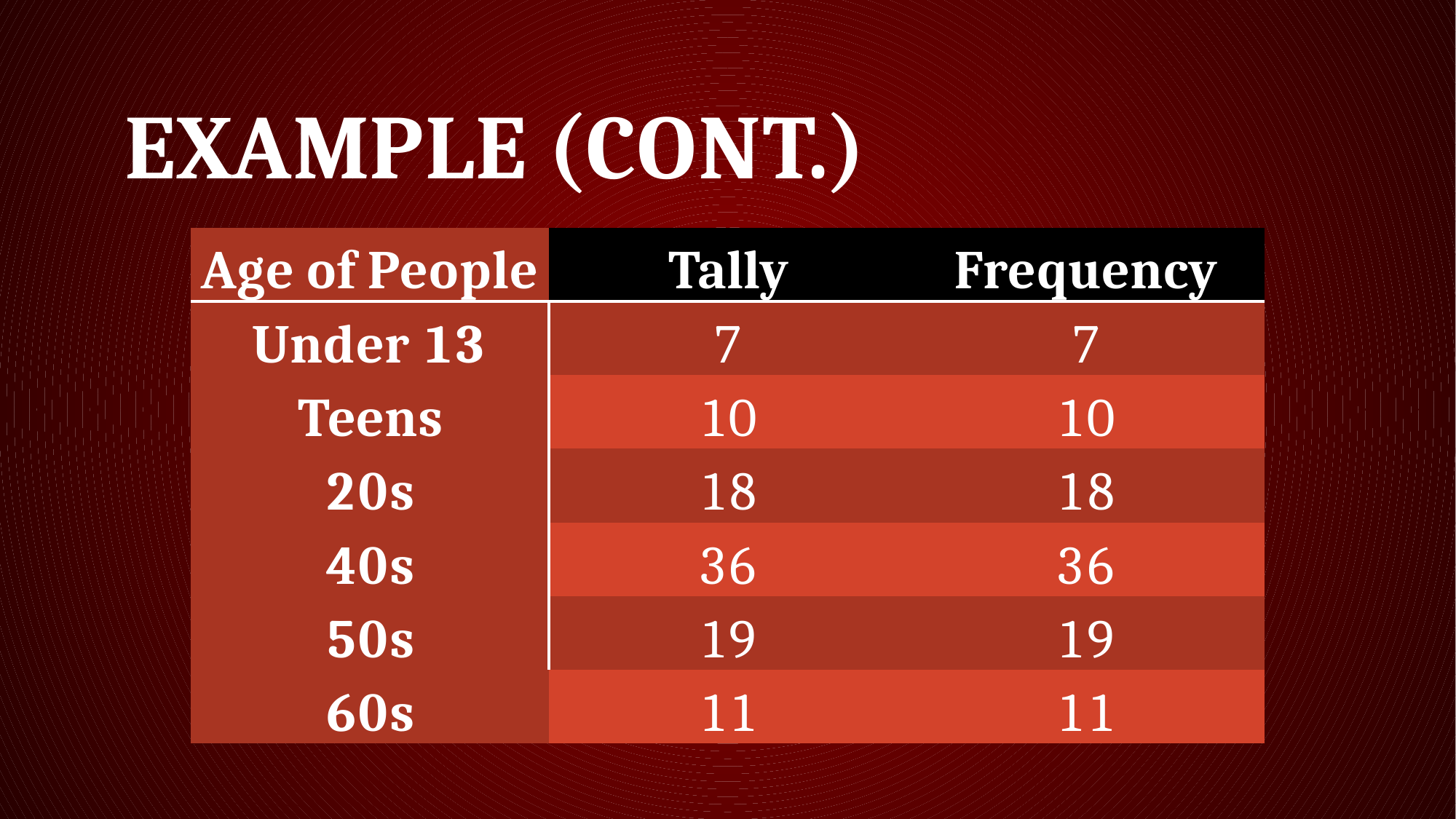

# Example (cont.)
| Age of People | Tally | Frequency |
| --- | --- | --- |
| Under 13 | 7 | 7 |
| Teens | 10 | 10 |
| 20s | 18 | 18 |
| 40s | 36 | 36 |
| 50s | 19 | 19 |
| 60s | 11 | 11 |